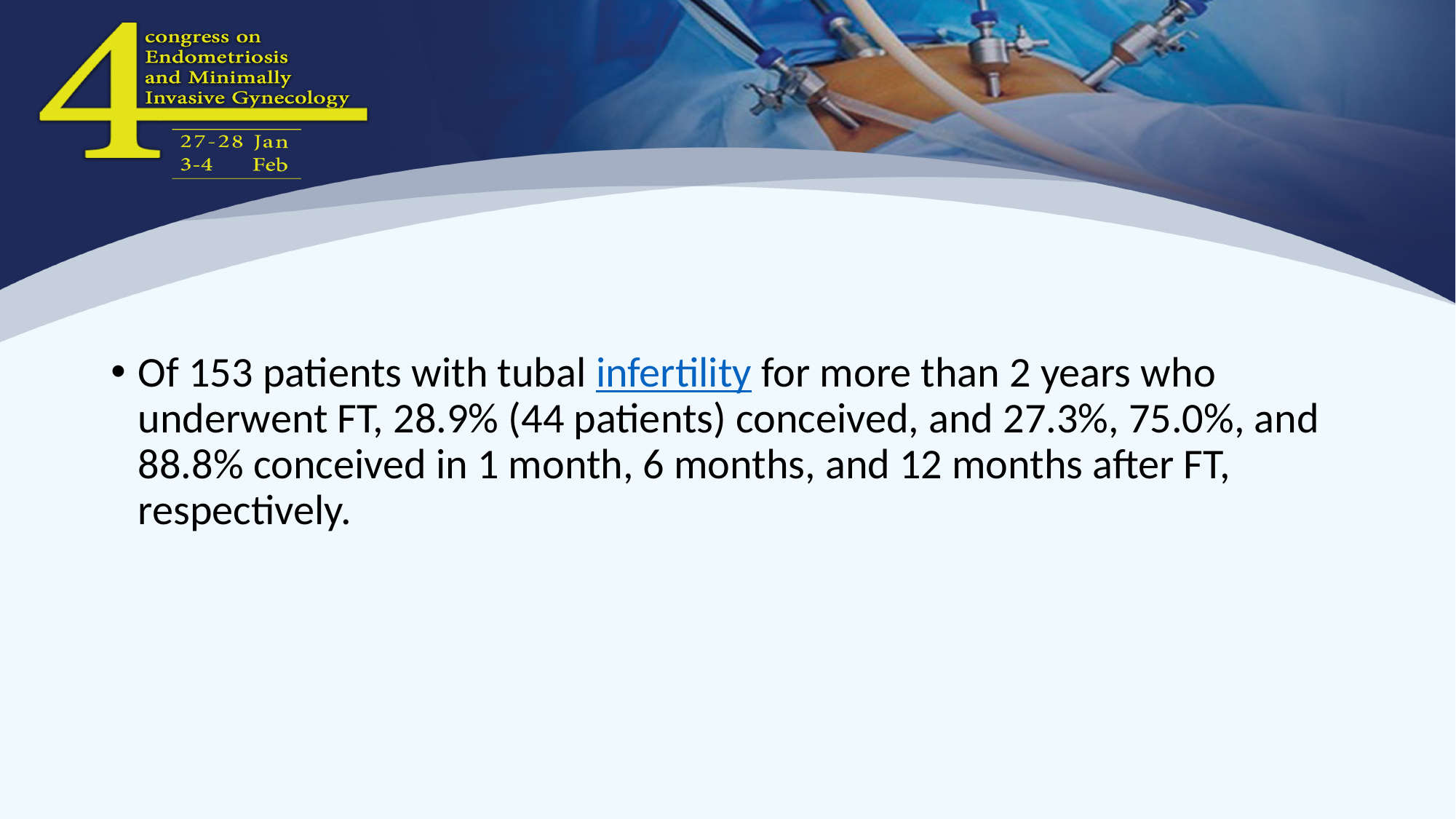

#

Of 153 patients with tubal infertility for more than 2 years who underwent FT, 28.9% (44 patients) conceived, and 27.3%, 75.0%, and 88.8% conceived in 1 month, 6 months, and 12 months after FT, respectively.